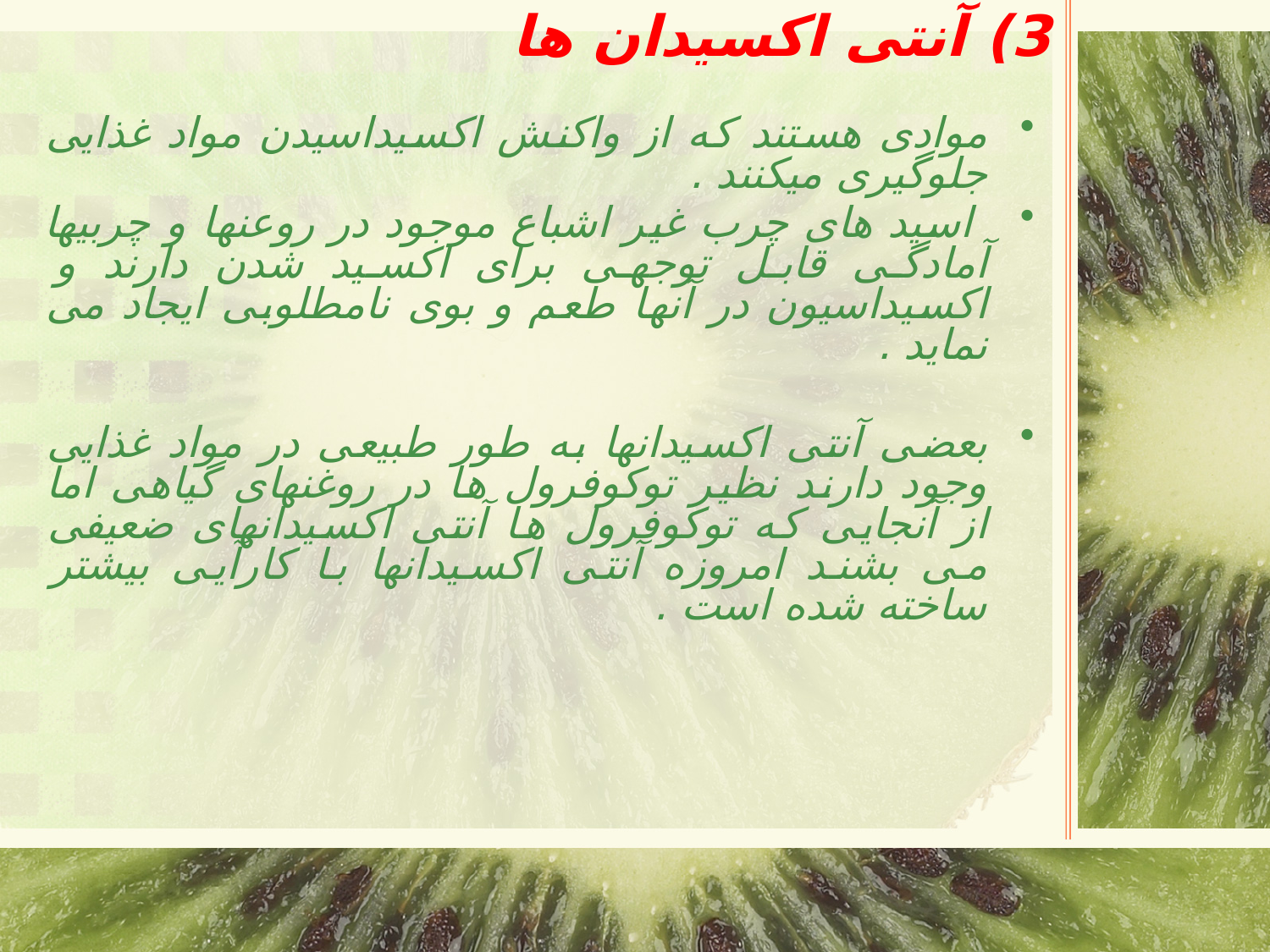

# 3) آنتی اکسیدان ها
موادی هستند که از واکنش اکسیداسیدن مواد غذایی جلوگیری میکنند .
 اسید های چرب غیر اشباع موجود در روعنها و چربیها آمادگی قابل توجهی برای اکسید شدن دارند و اکسیداسیون در آنها طعم و بوی نامطلوبی ایجاد می نماید .

بعضی آنتی اکسیدانها به طور طبیعی در مواد غذایی وجود دارند نظیر توکوفرول ها در روغنهای گیاهی اما از آنجایی که توکوفرول ها آنتی اکسیدانهای ضعیفی می بشند امروزه آنتی اکسیدانها با کارآیی بیشتر ساخته شده است .